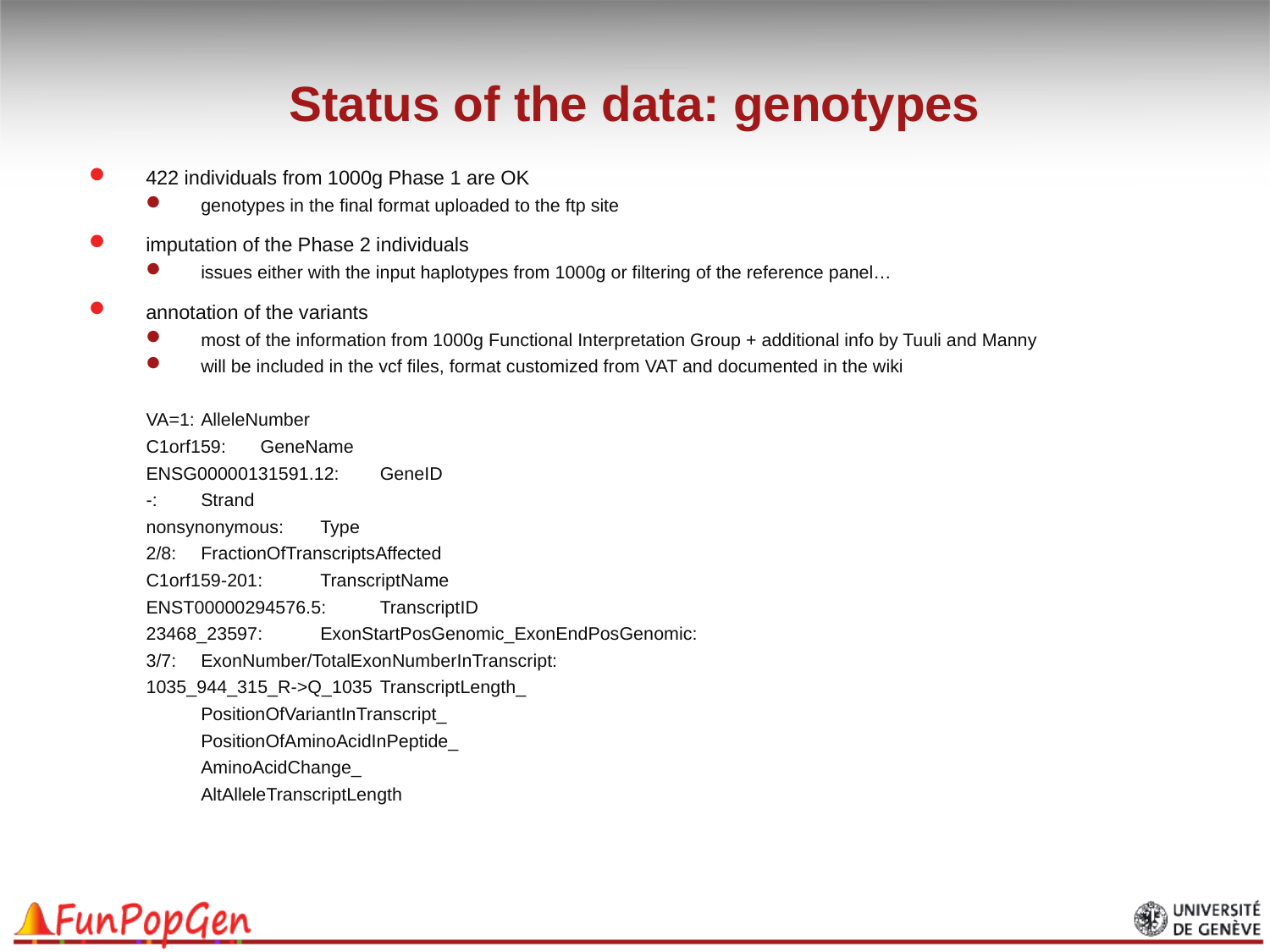

# Status of the data: genotypes
422 individuals from 1000g Phase 1 are OK
genotypes in the final format uploaded to the ftp site
imputation of the Phase 2 individuals
issues either with the input haplotypes from 1000g or filtering of the reference panel…
annotation of the variants
most of the information from 1000g Functional Interpretation Group + additional info by Tuuli and Manny
will be included in the vcf files, format customized from VAT and documented in the wiki

VA=1:				AlleleNumber
C1orf159:			GeneName
ENSG00000131591.12:		GeneID
-:				Strand
nonsynonymous:		Type
2/8:				FractionOfTranscriptsAffected
C1orf159-201:		TranscriptName
ENST00000294576.5:		TranscriptID
23468_23597:		ExonStartPosGenomic_ExonEndPosGenomic:
3/7:				ExonNumber/TotalExonNumberInTranscript:
1035_944_315_R->Q_1035	TranscriptLength_
				PositionOfVariantInTranscript_
				PositionOfAminoAcidInPeptide_
				AminoAcidChange_
				AltAlleleTranscriptLength